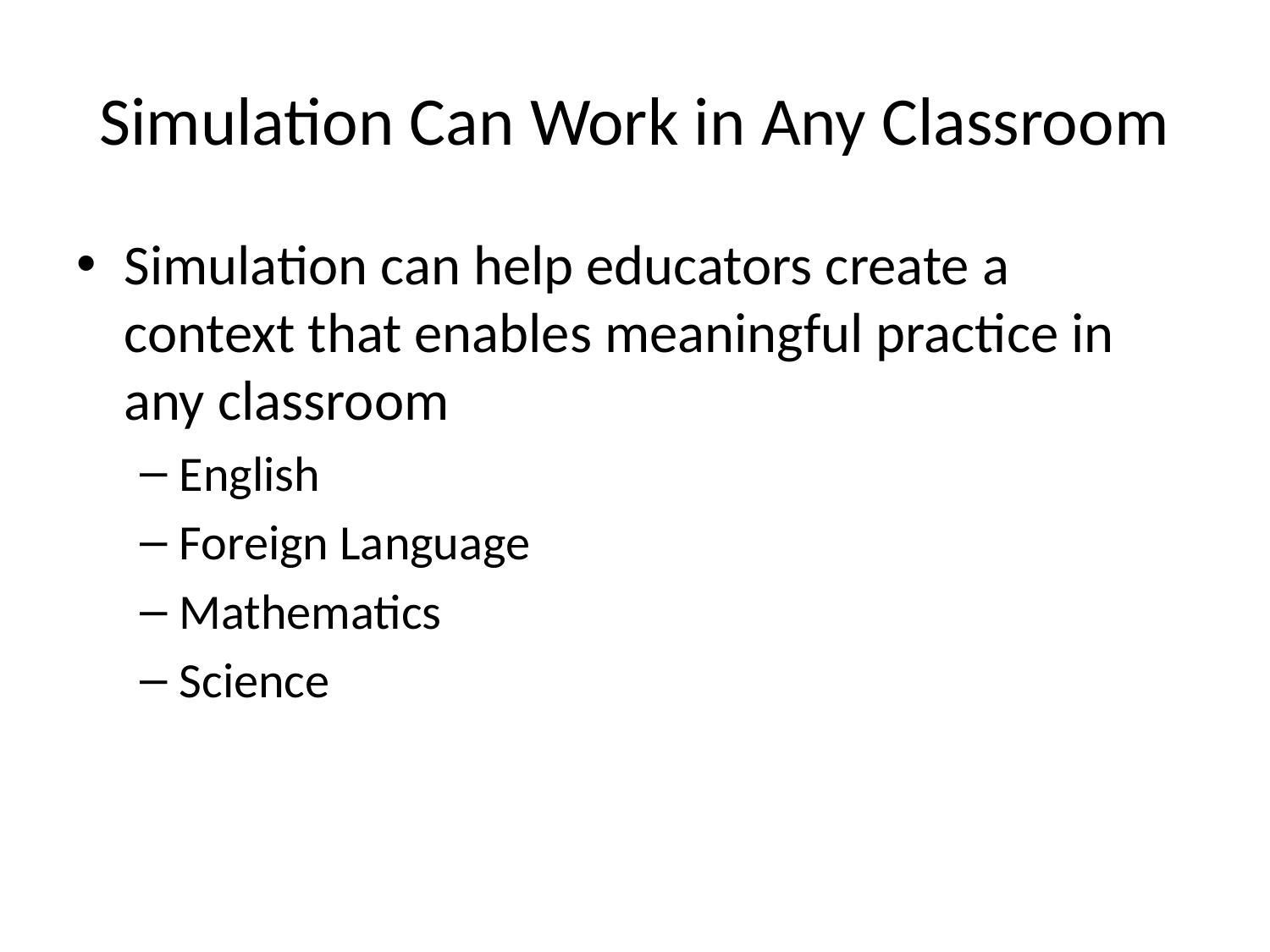

# Simulation Can Work in Any Classroom
Simulation can help educators create a context that enables meaningful practice in any classroom
English
Foreign Language
Mathematics
Science